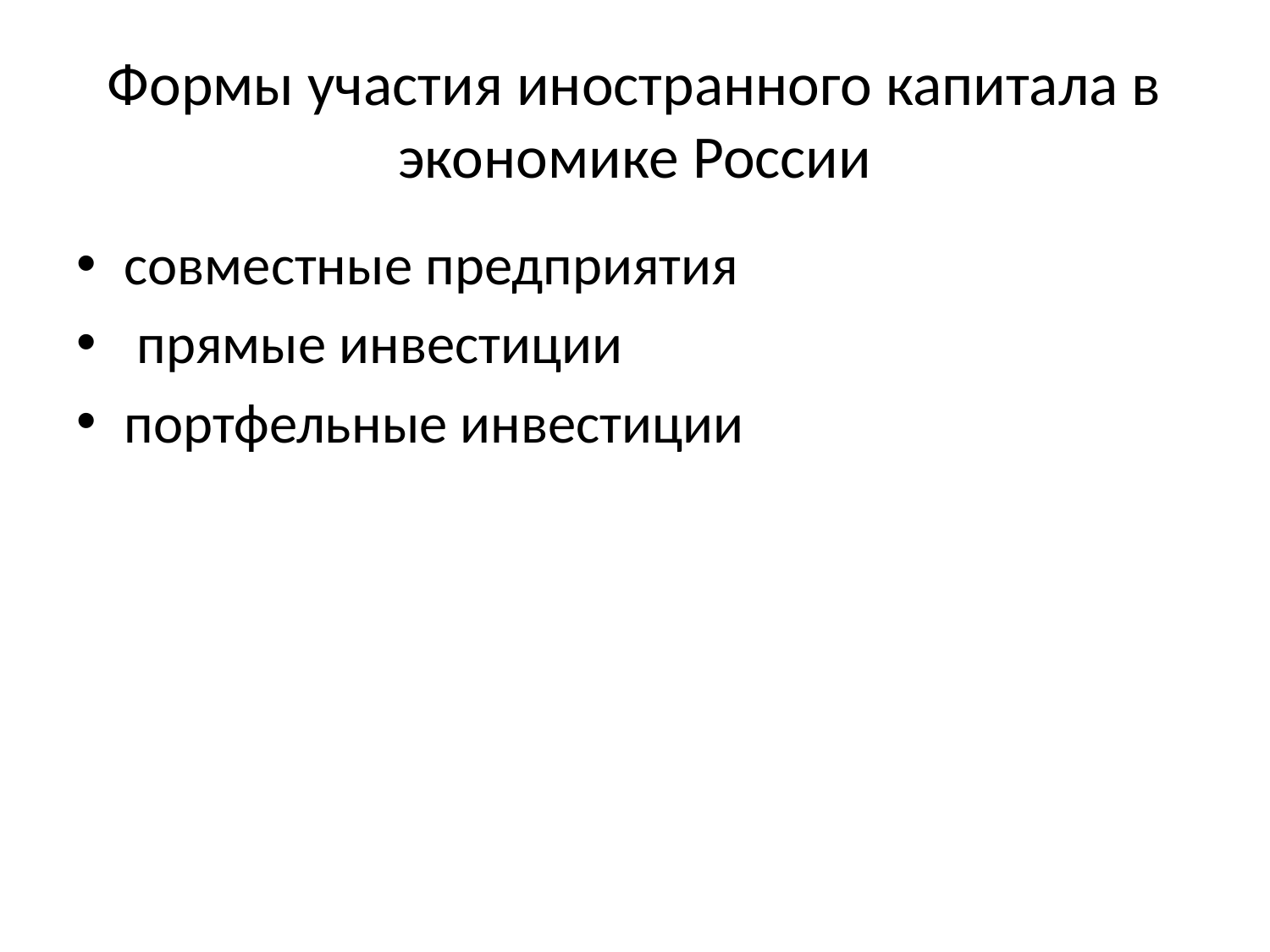

# Формы участия иностранного капитала в экономике России
совместные предприятия
 прямые инвестиции
портфельные инвестиции